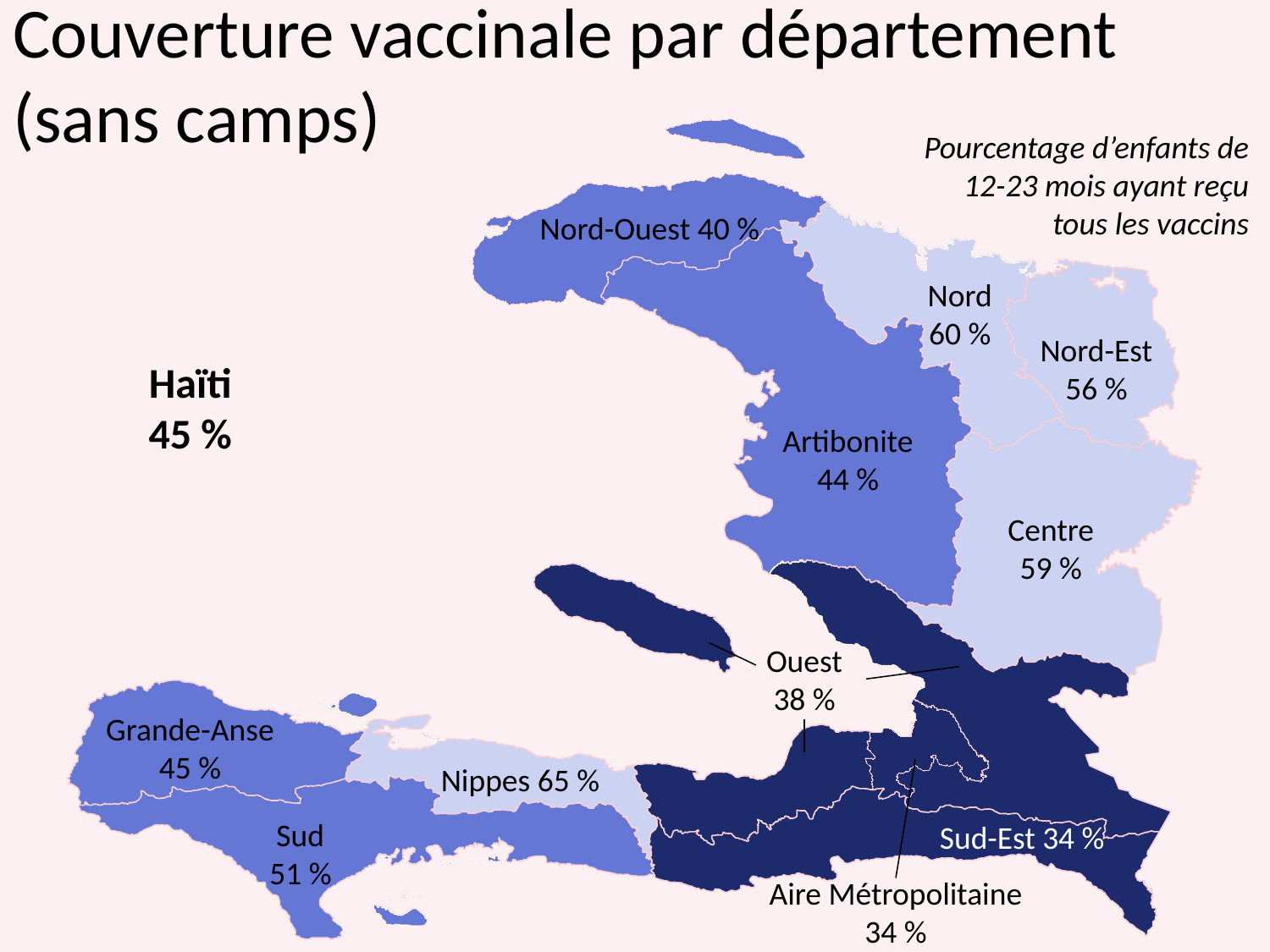

# Couverture vaccinale par département (sans camps)

Pourcentage d’enfants de 12-23 mois ayant reçu tous les vaccins
Nord-Ouest 40 %
Nord
60 %
Nord-Est
56 %
Haïti
45 %
Artibonite
44 %
Centre
59 %
Ouest
38 %
Grande-Anse
45 %
Nippes 65 %
Sud
51 %
Sud-Est 34 %
Aire Métropolitaine
34 %